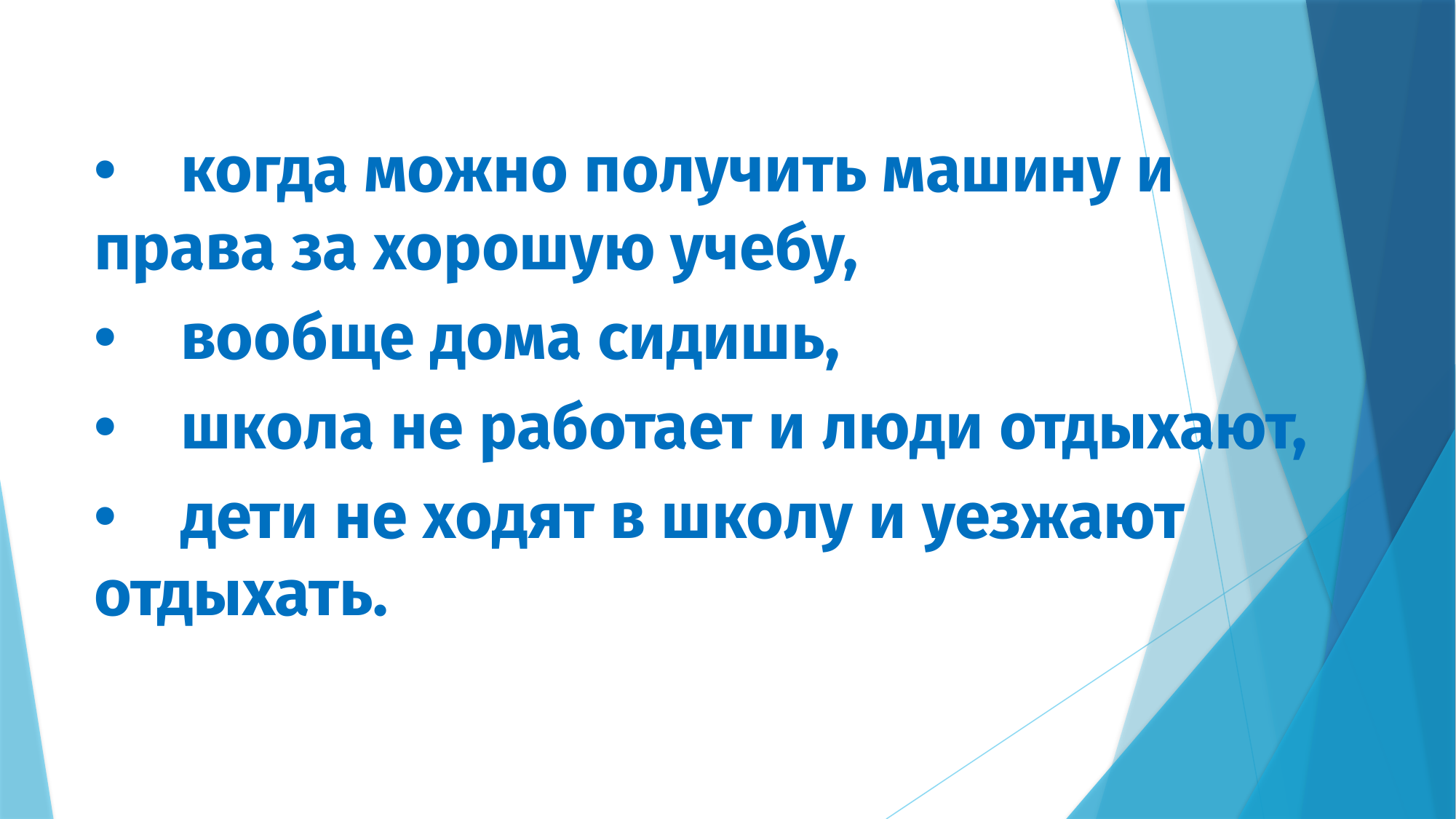

•	когда можно получить машину и права за хорошую учебу,
•	вообще дома сидишь,
•	школа не работает и люди отдыхают,
•	дети не ходят в школу и уезжают отдыхать.